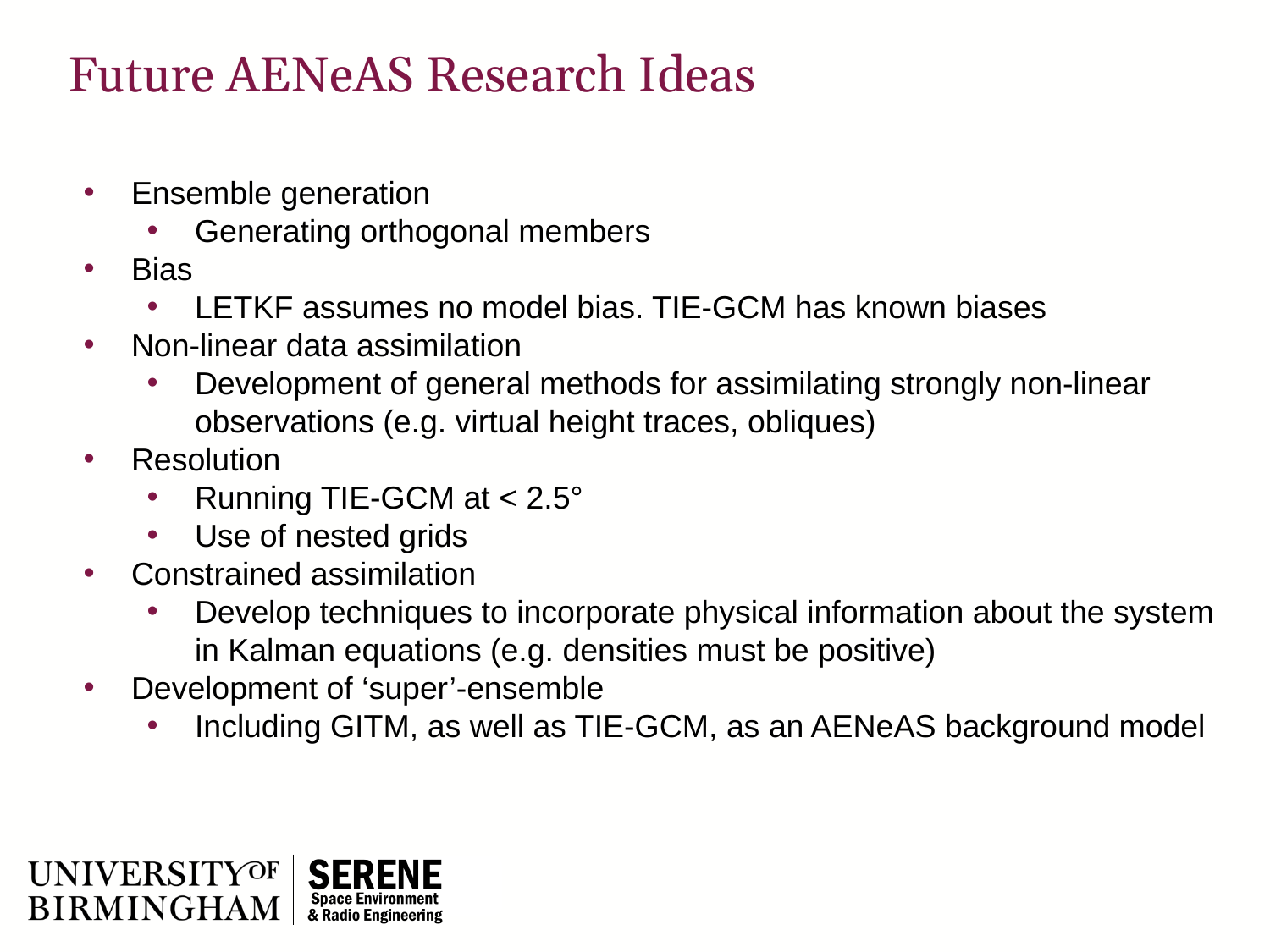

# Future AENeAS Research Ideas
Ensemble generation
Generating orthogonal members
Bias
LETKF assumes no model bias. TIE-GCM has known biases
Non-linear data assimilation
Development of general methods for assimilating strongly non-linear observations (e.g. virtual height traces, obliques)
Resolution
Running TIE-GCM at < 2.5°
Use of nested grids
Constrained assimilation
Develop techniques to incorporate physical information about the system in Kalman equations (e.g. densities must be positive)
Development of ‘super’-ensemble
Including GITM, as well as TIE-GCM, as an AENeAS background model